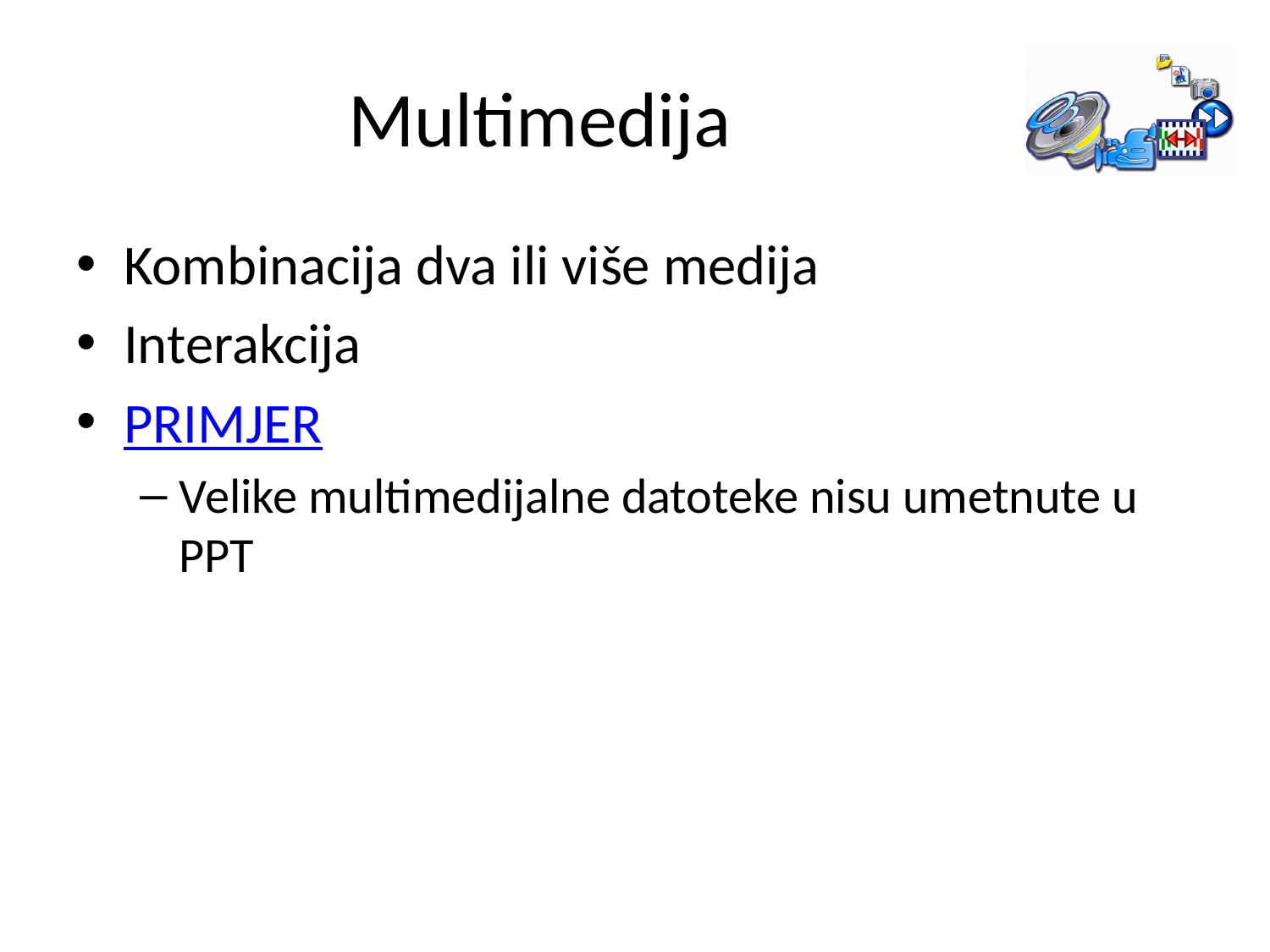

# Multimedija
Kombinacija dva ili više medija
Interakcija
PRIMJER
Velike multimedijalne datoteke nisu umetnute u PPT